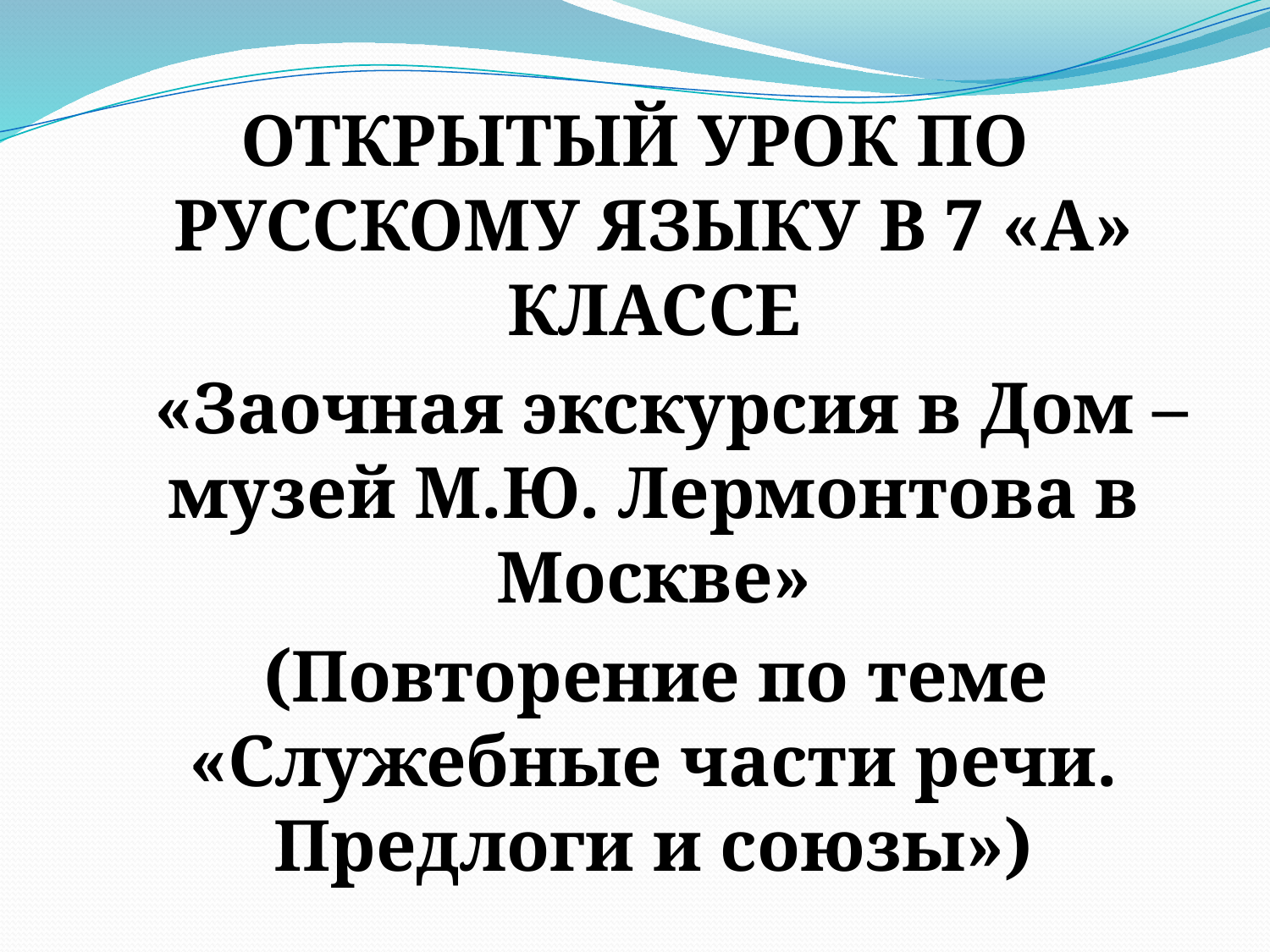

ОТКРЫТЫЙ УРОК ПО РУССКОМУ ЯЗЫКУ В 7 «А» КЛАССЕ
    «Заочная экскурсия в Дом – музей М.Ю. Лермонтова в Москве»
 (Повторение по теме «Служебные части речи. Предлоги и союзы»)